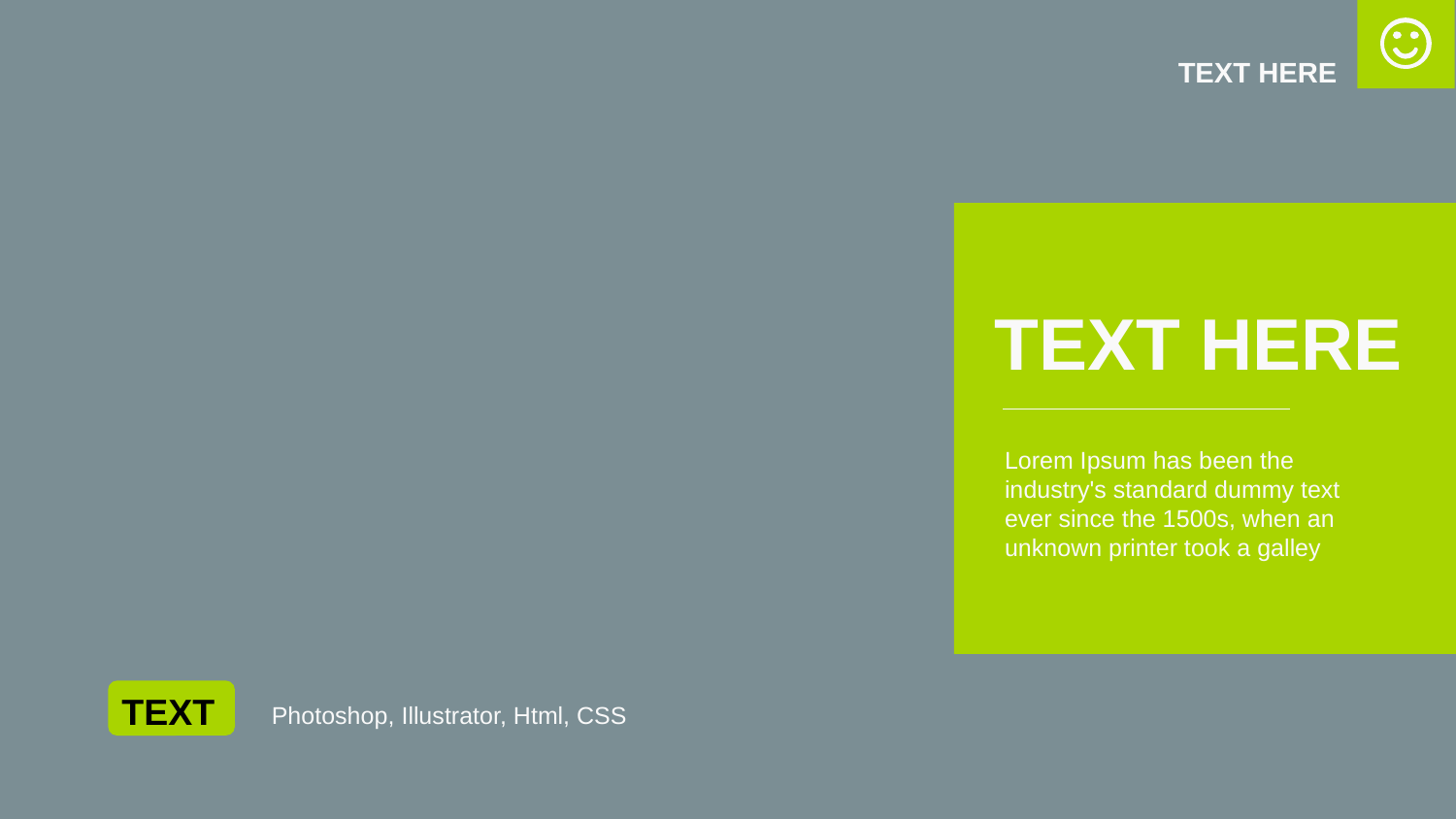

TEXT HERE

TEXT HERE
Lorem Ipsum has been the industry's standard dummy text ever since the 1500s, when an unknown printer took a galley

TEXT
Photoshop, Illustrator, Html, CSS